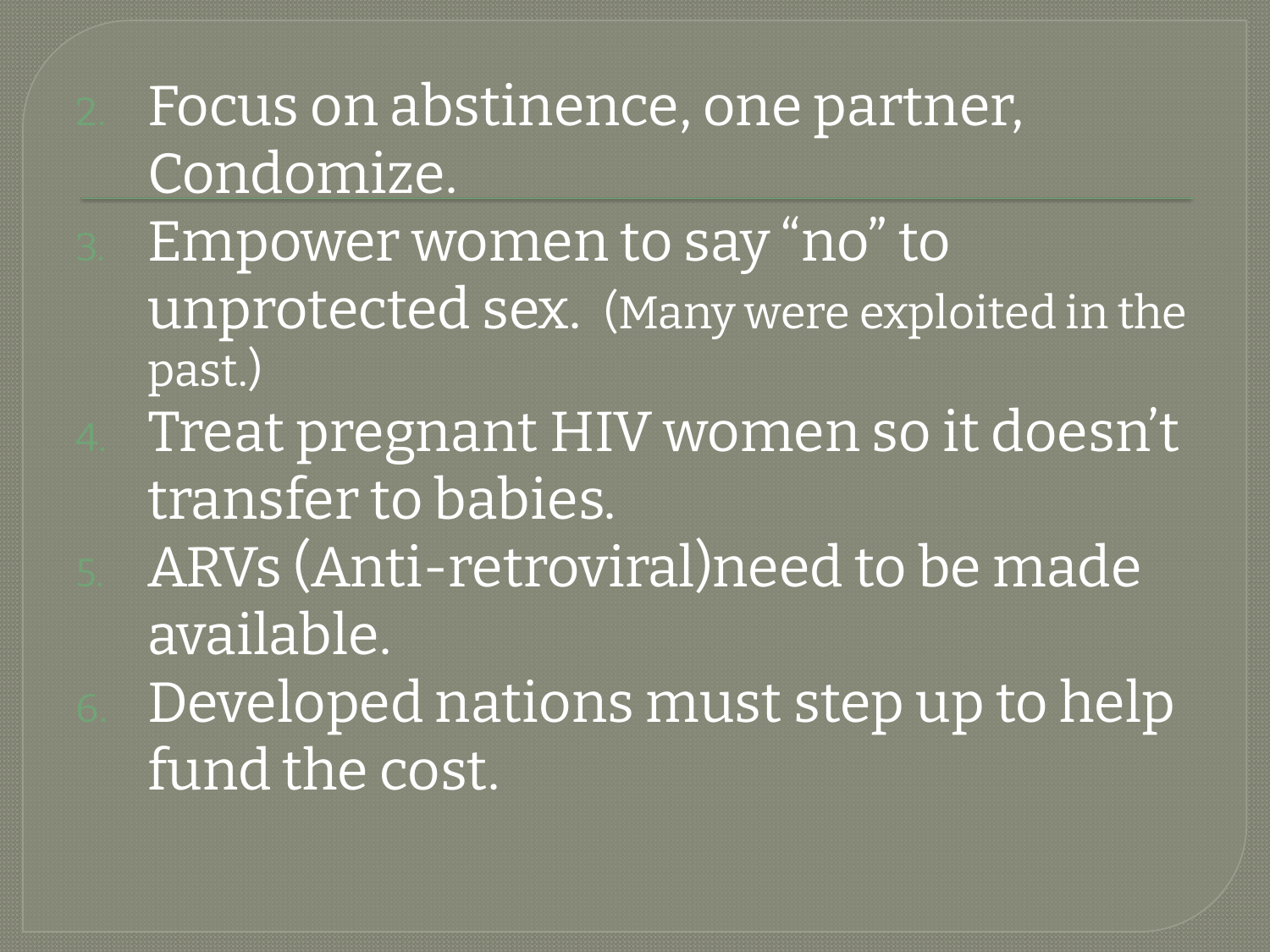

Focus on abstinence, one partner, Condomize.
Empower women to say “no” to unprotected sex.  (Many were exploited in the past.)
Treat pregnant HIV women so it doesn’t transfer to babies.
ARVs (Anti-retroviral)need to be made available.
Developed nations must step up to help fund the cost.